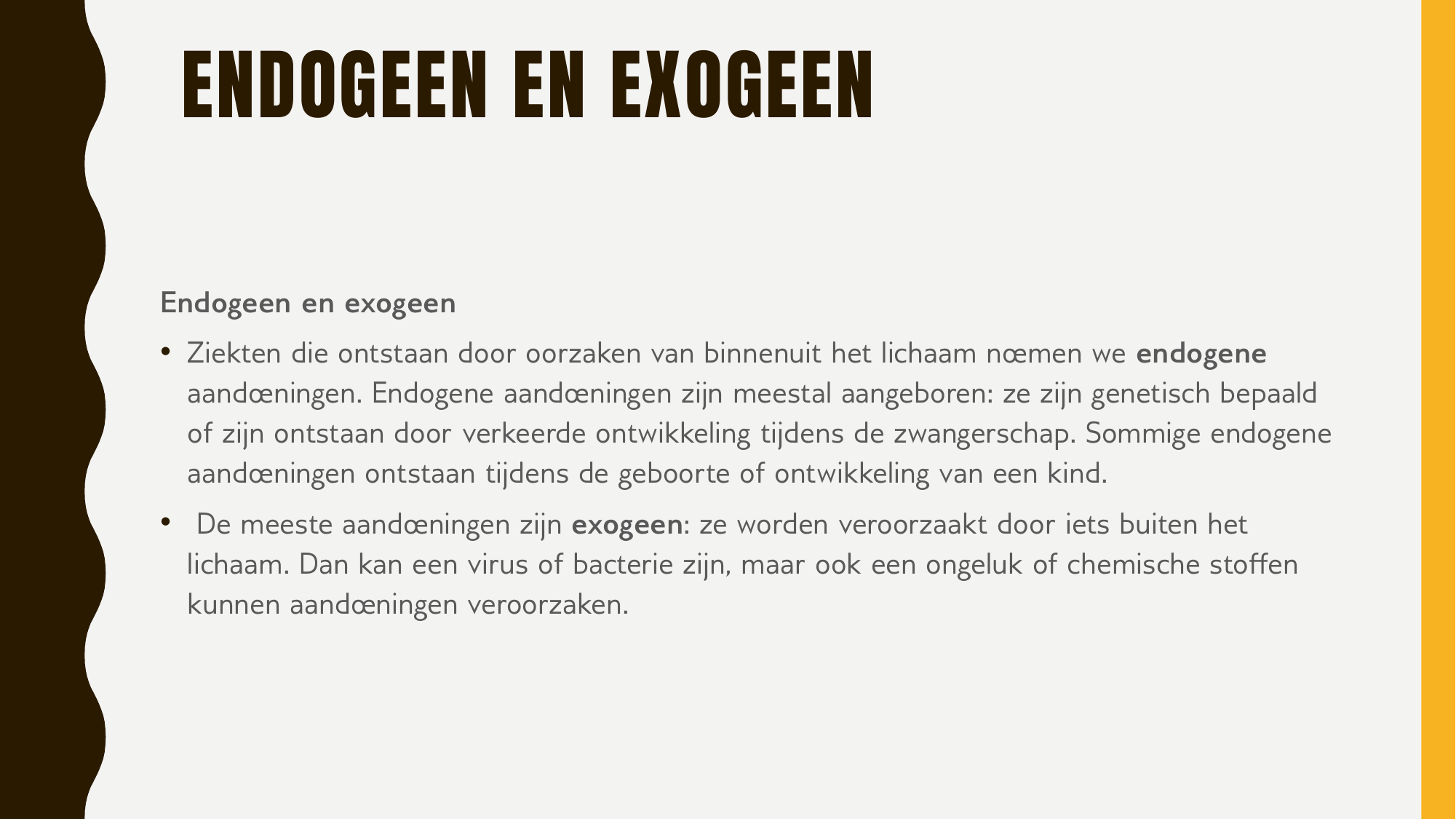

# endogeen en exogeen
Endogeen en exogeen
Ziekten die ontstaan door oorzaken van binnenuit het lichaam noemen we endogene aandoeningen. Endogene aandoeningen zijn meestal aangeboren: ze zijn genetisch bepaald of zijn ontstaan door verkeerde ontwikkeling tijdens de zwangerschap. Sommige endogene aandoeningen ontstaan tijdens de geboorte of ontwikkeling van een kind.
 De meeste aandoeningen zijn exogeen: ze worden veroorzaakt door iets buiten het lichaam. Dan kan een virus of bacterie zijn, maar ook een ongeluk of chemische stoffen kunnen aandoeningen veroorzaken.